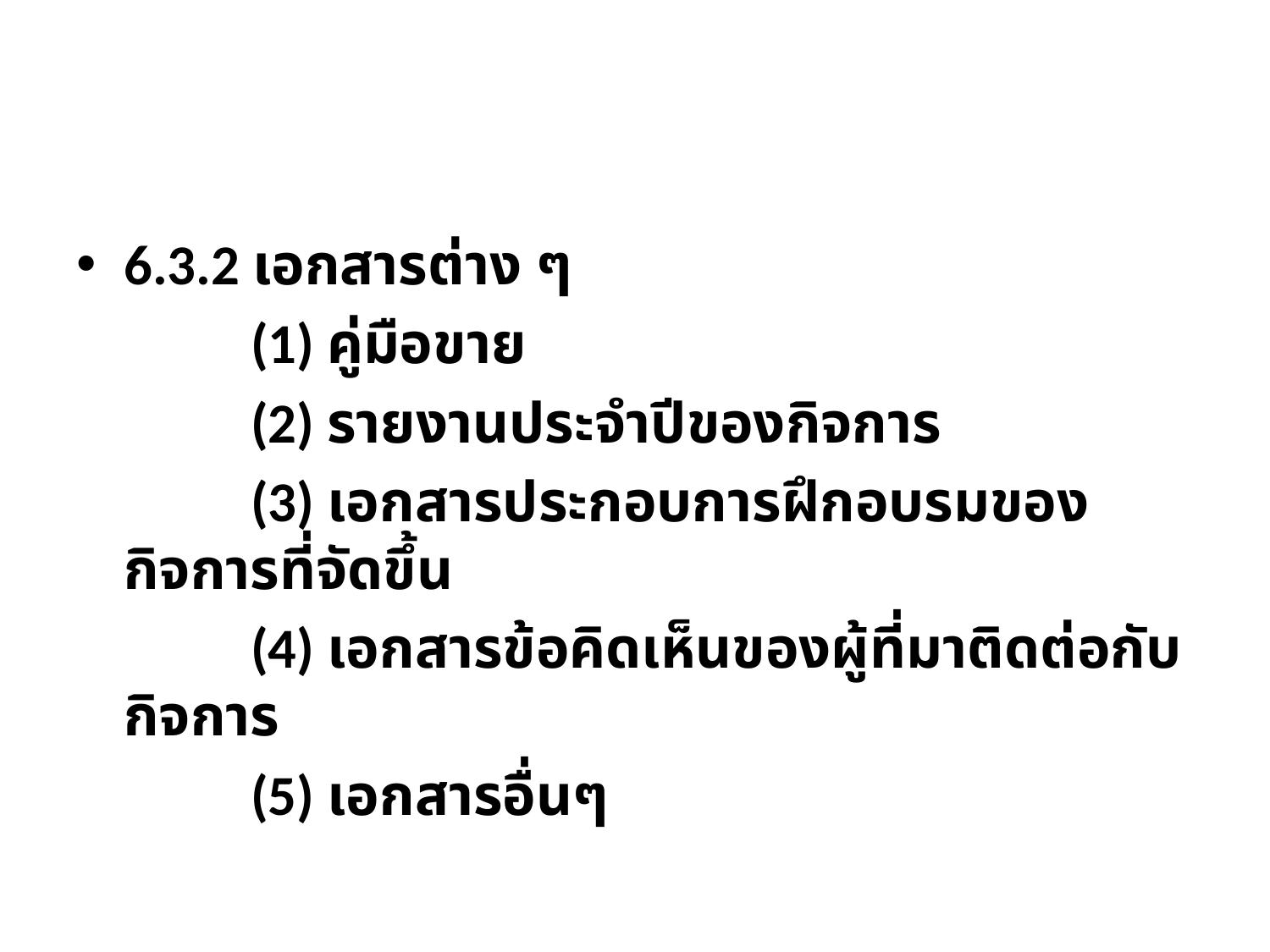

#
6.3.2 เอกสารต่าง ๆ
		(1) คู่มือขาย
		(2) รายงานประจำปีของกิจการ
		(3) เอกสารประกอบการฝึกอบรมของกิจการที่จัดขึ้น
		(4) เอกสารข้อคิดเห็นของผู้ที่มาติดต่อกับกิจการ
		(5) เอกสารอื่นๆ